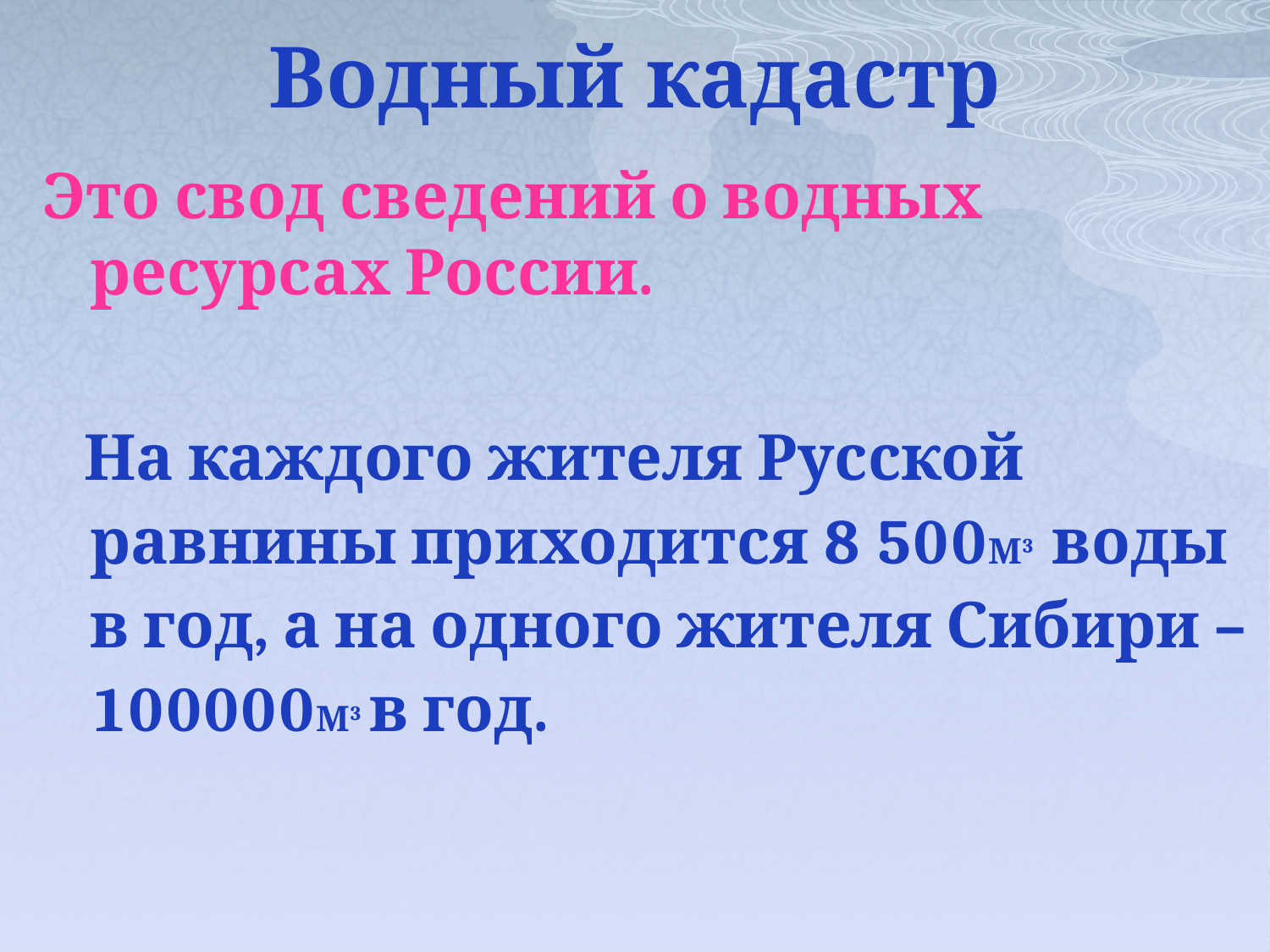

# Водный кадастр
Это свод сведений о водных ресурсах России.

   На каждого жителя Русской равнины приходится 8 500М3  воды в год, а на одного жителя Сибири – 100000М3 в год.